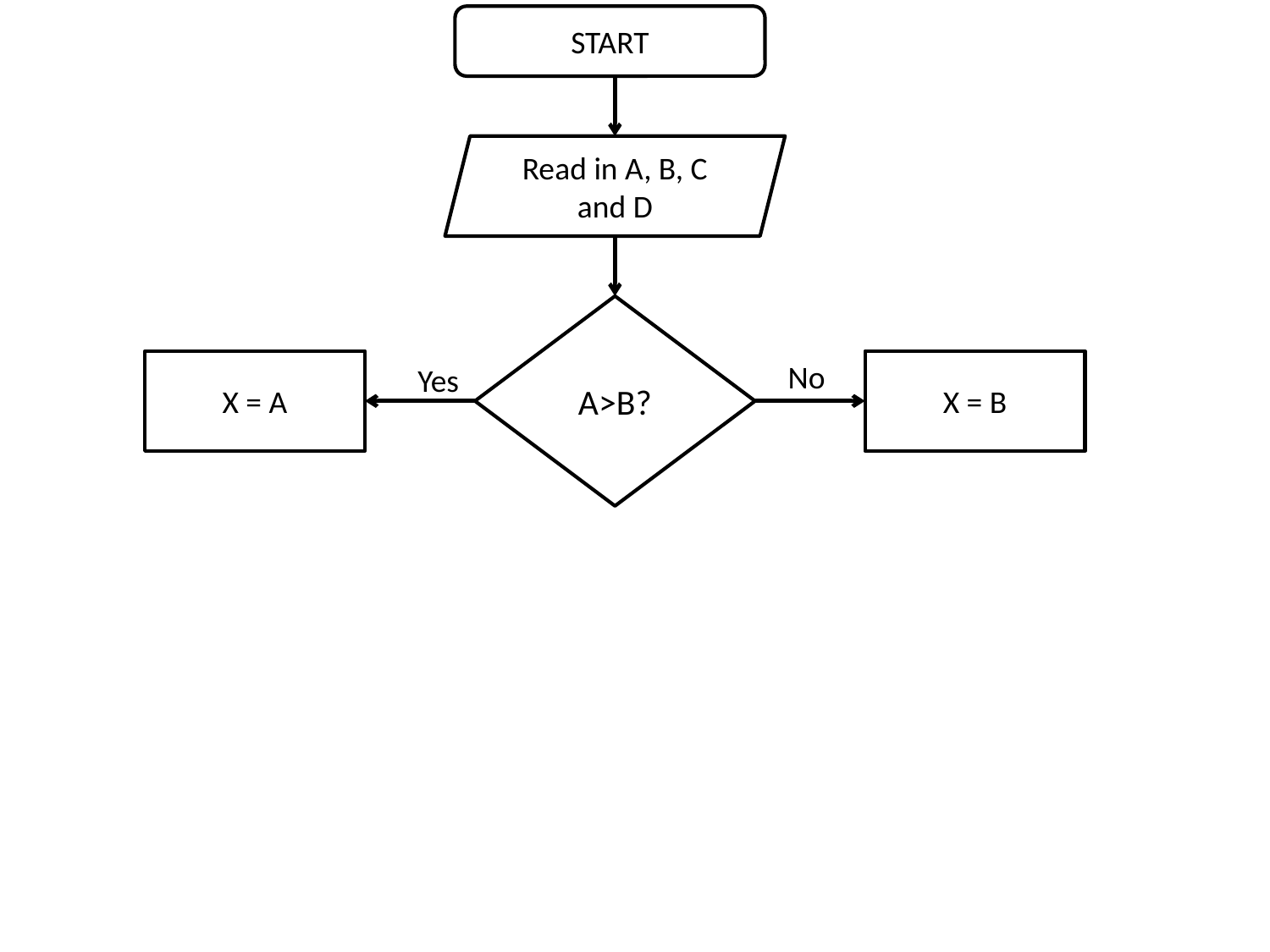

START
Read in A, B, C and D
A>B?
No
X = A
X = B
Yes